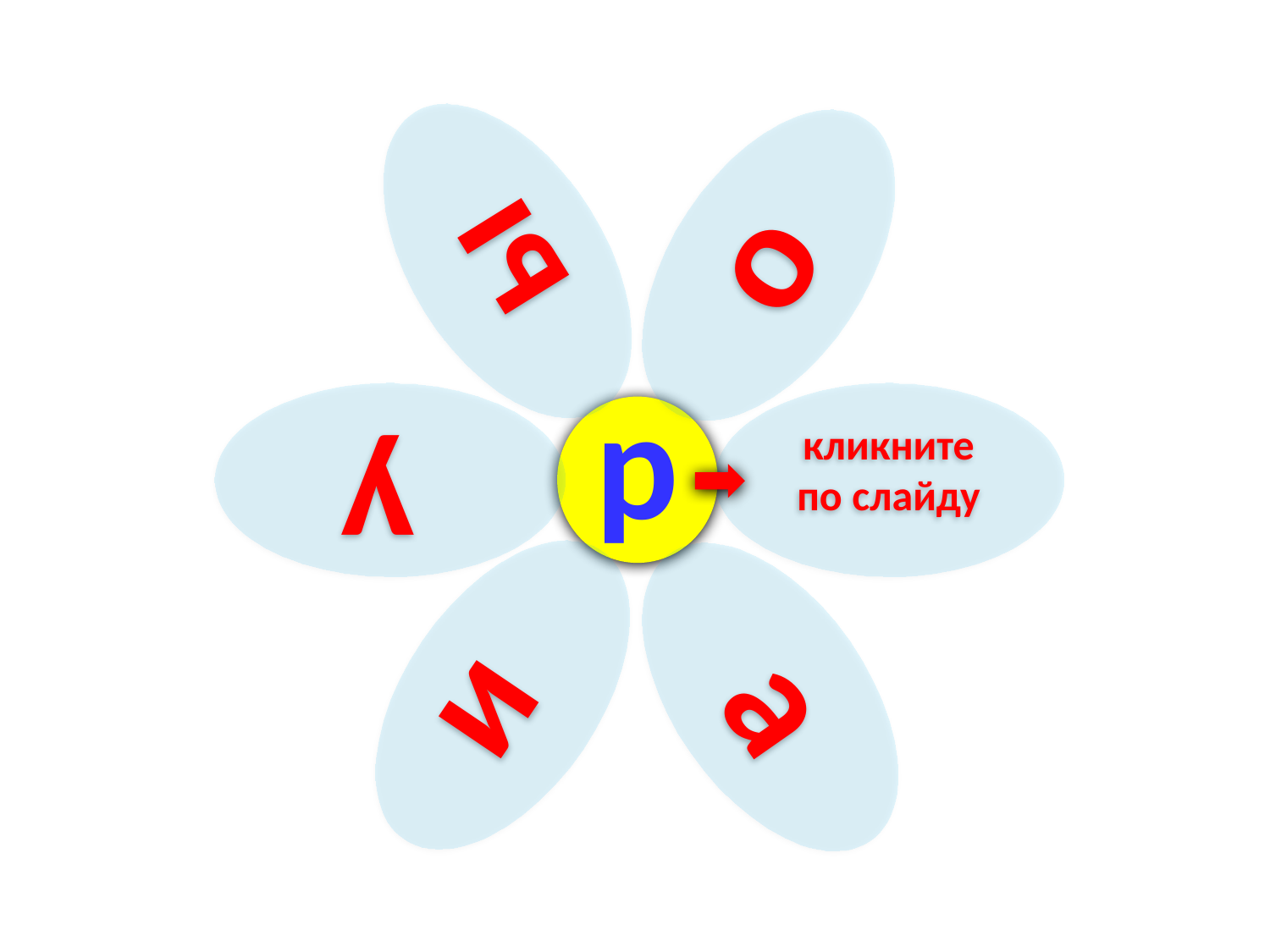

ы
о
у
кликните по слайду
и
а
р